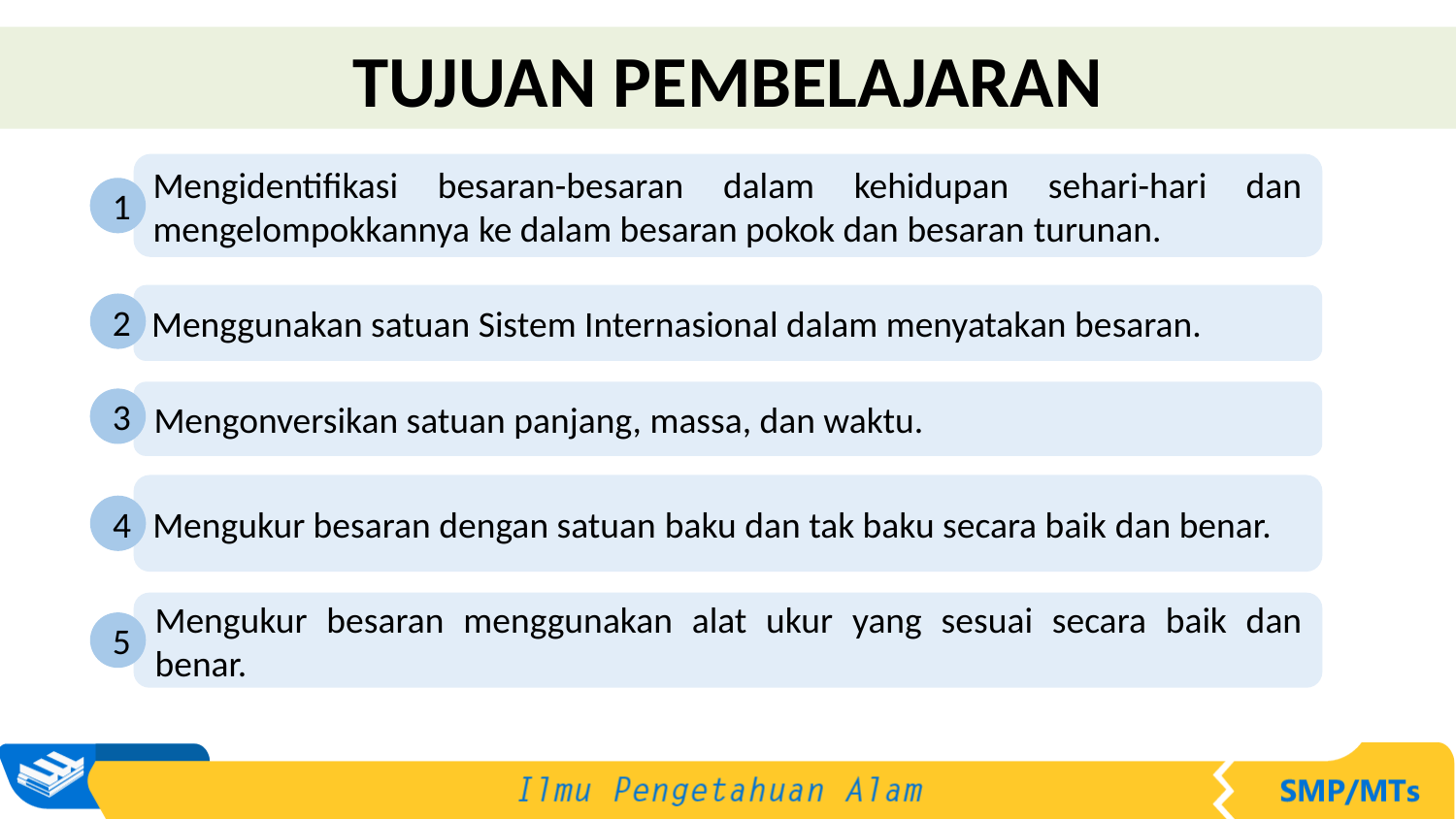

TUJUAN PEMBELAJARAN
Mengidentifikasi besaran-besaran dalam kehidupan sehari-hari dan mengelompokkannya ke dalam besaran pokok dan besaran turunan.
1
Menggunakan satuan Sistem Internasional dalam menyatakan besaran.
2
Mengonversikan satuan panjang, massa, dan waktu.
3
Mengukur besaran dengan satuan baku dan tak baku secara baik dan benar.
4
Mengukur besaran menggunakan alat ukur yang sesuai secara baik dan benar.
5